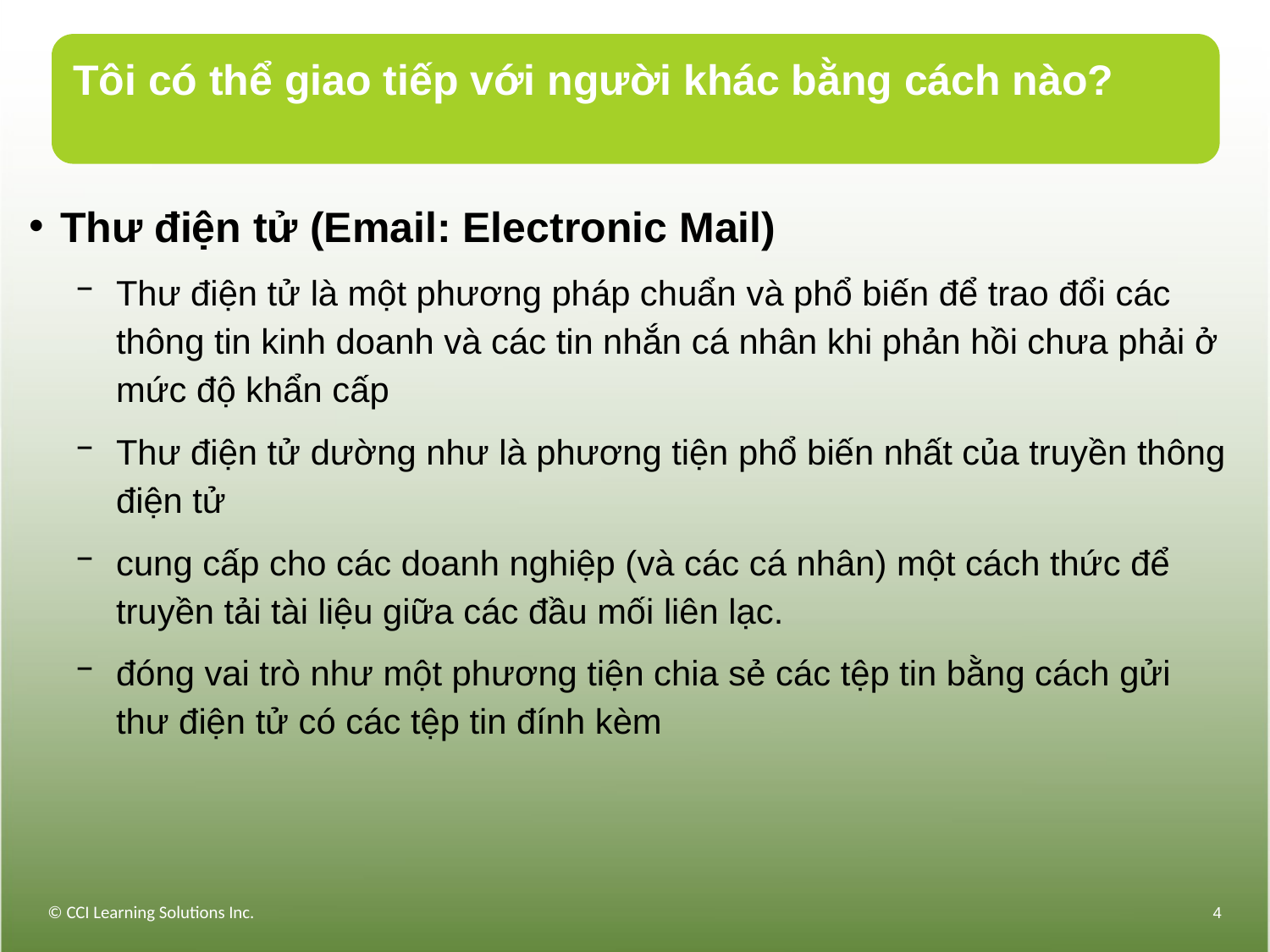

# Tôi có thể giao tiếp với người khác bằng cách nào?
Thư điện tử (Email: Electronic Mail)
Thư điện tử là một phương pháp chuẩn và phổ biến để trao đổi các thông tin kinh doanh và các tin nhắn cá nhân khi phản hồi chưa phải ở mức độ khẩn cấp
Thư điện tử dường như là phương tiện phổ biến nhất của truyền thông điện tử
cung cấp cho các doanh nghiệp (và các cá nhân) một cách thức để truyền tải tài liệu giữa các đầu mối liên lạc.
đóng vai trò như một phương tiện chia sẻ các tệp tin bằng cách gửi thư điện tử có các tệp tin đính kèm

© CCI Learning Solutions Inc.
4